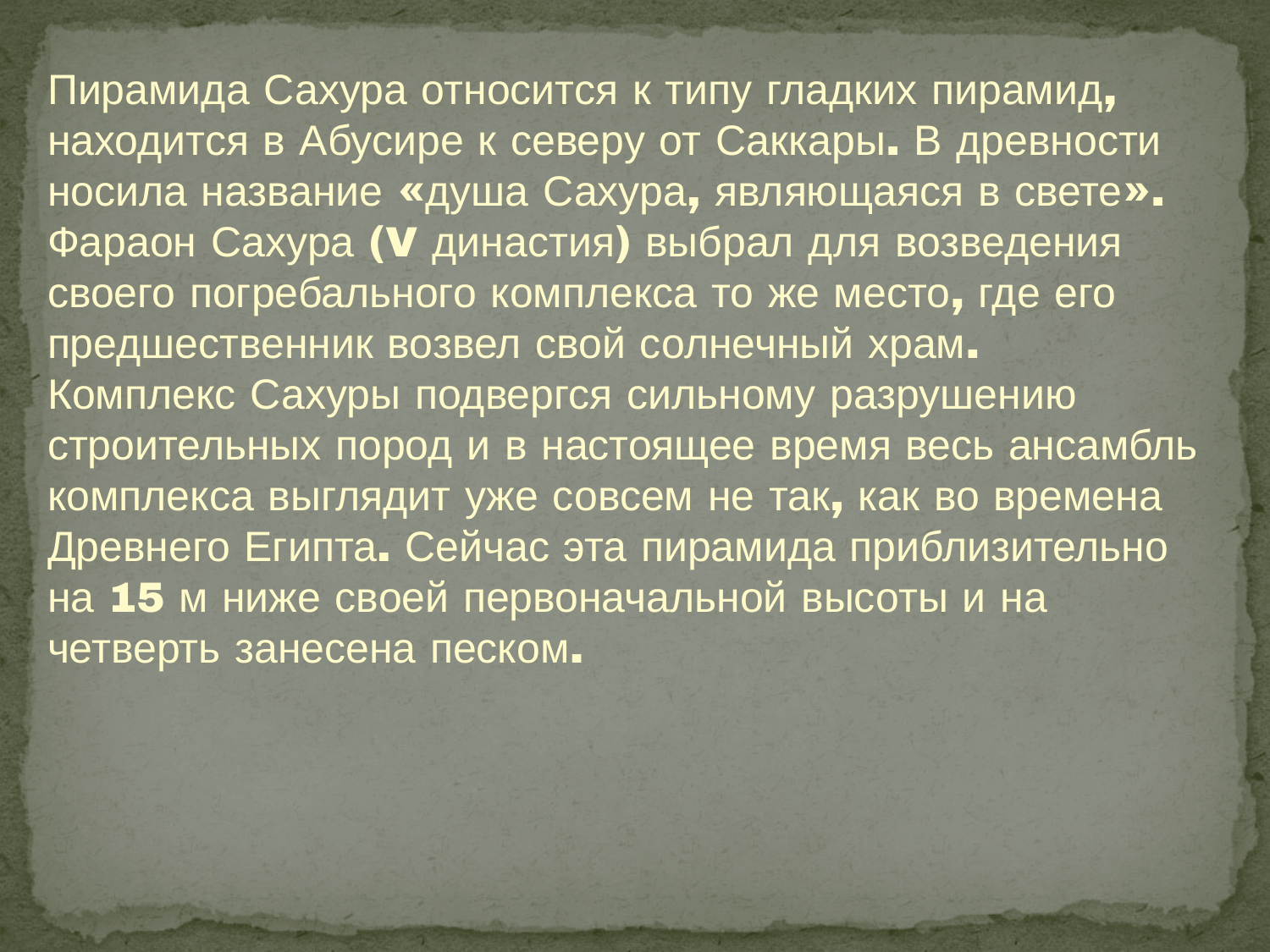

Пирамида Сахура относится к типу гладких пирамид, находится в Абусире к северу от Саккары. В древности носила название «душа Сахура, являющаяся в свете».
Фараон Сахура (V династия) выбрал для возведения своего погребального комплекса то же место, где его предшественник возвел свой солнечный храм.
Комплекс Сахуры подвергся сильному разрушению строительных пород и в настоящее время весь ансамбль комплекса выглядит уже совсем не так, как во времена Древнего Египта. Сейчас эта пирамида приблизительно на 15 м ниже своей первоначальной высоты и на четверть занесена песком.